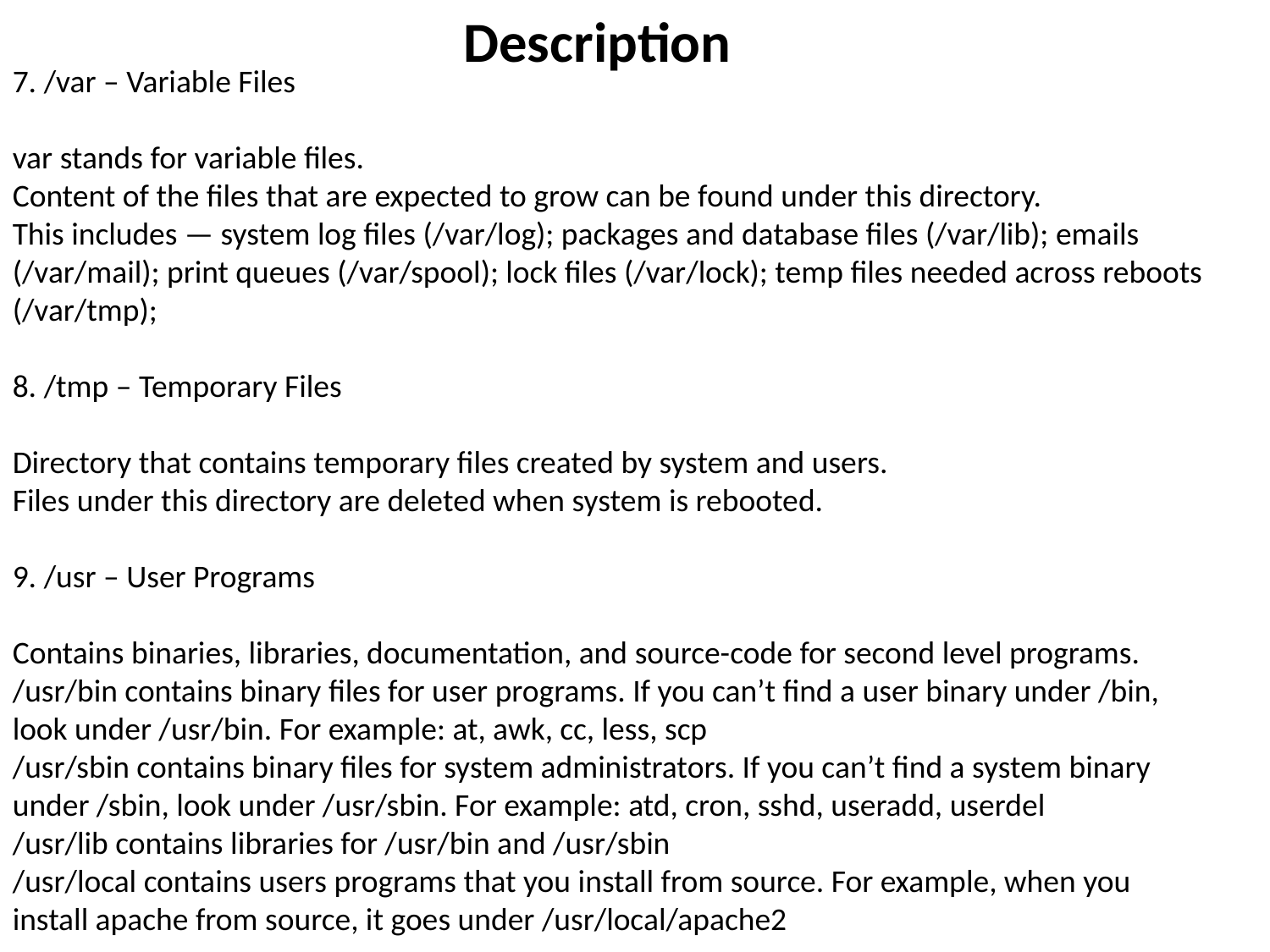

Description
7. /var – Variable Files

var stands for variable files.
Content of the files that are expected to grow can be found under this directory.
This includes — system log files (/var/log); packages and database files (/var/lib); emails (/var/mail); print queues (/var/spool); lock files (/var/lock); temp files needed across reboots (/var/tmp);

8. /tmp – Temporary Files

Directory that contains temporary files created by system and users.
Files under this directory are deleted when system is rebooted.

9. /usr – User Programs

Contains binaries, libraries, documentation, and source-code for second level programs.
/usr/bin contains binary files for user programs. If you can’t find a user binary under /bin, look under /usr/bin. For example: at, awk, cc, less, scp
/usr/sbin contains binary files for system administrators. If you can’t find a system binary under /sbin, look under /usr/sbin. For example: atd, cron, sshd, useradd, userdel
/usr/lib contains libraries for /usr/bin and /usr/sbin
/usr/local contains users programs that you install from source. For example, when you install apache from source, it goes under /usr/local/apache2